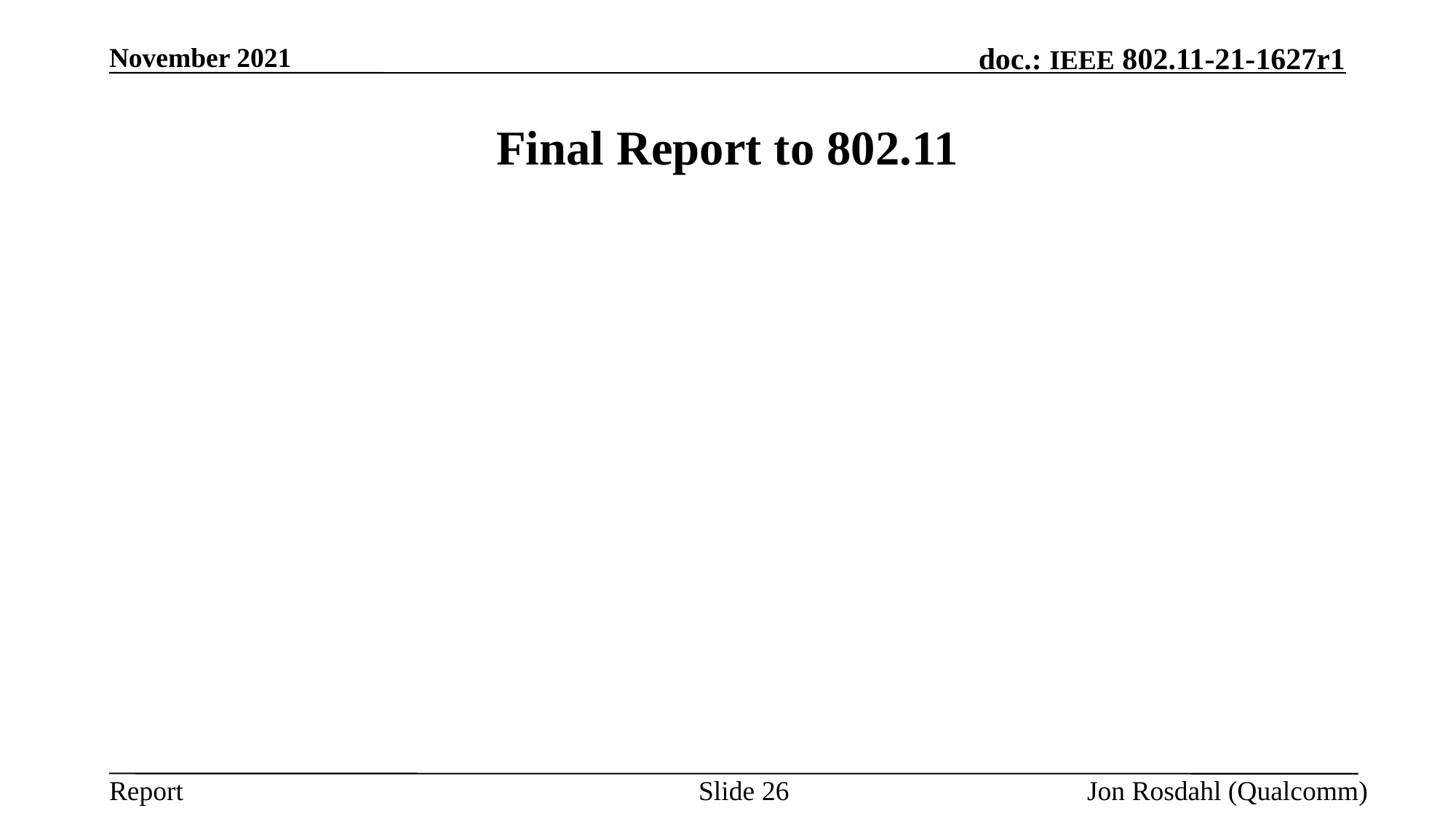

November 2021
# Final Report to 802.11

Slide 26
Jon Rosdahl (Qualcomm)